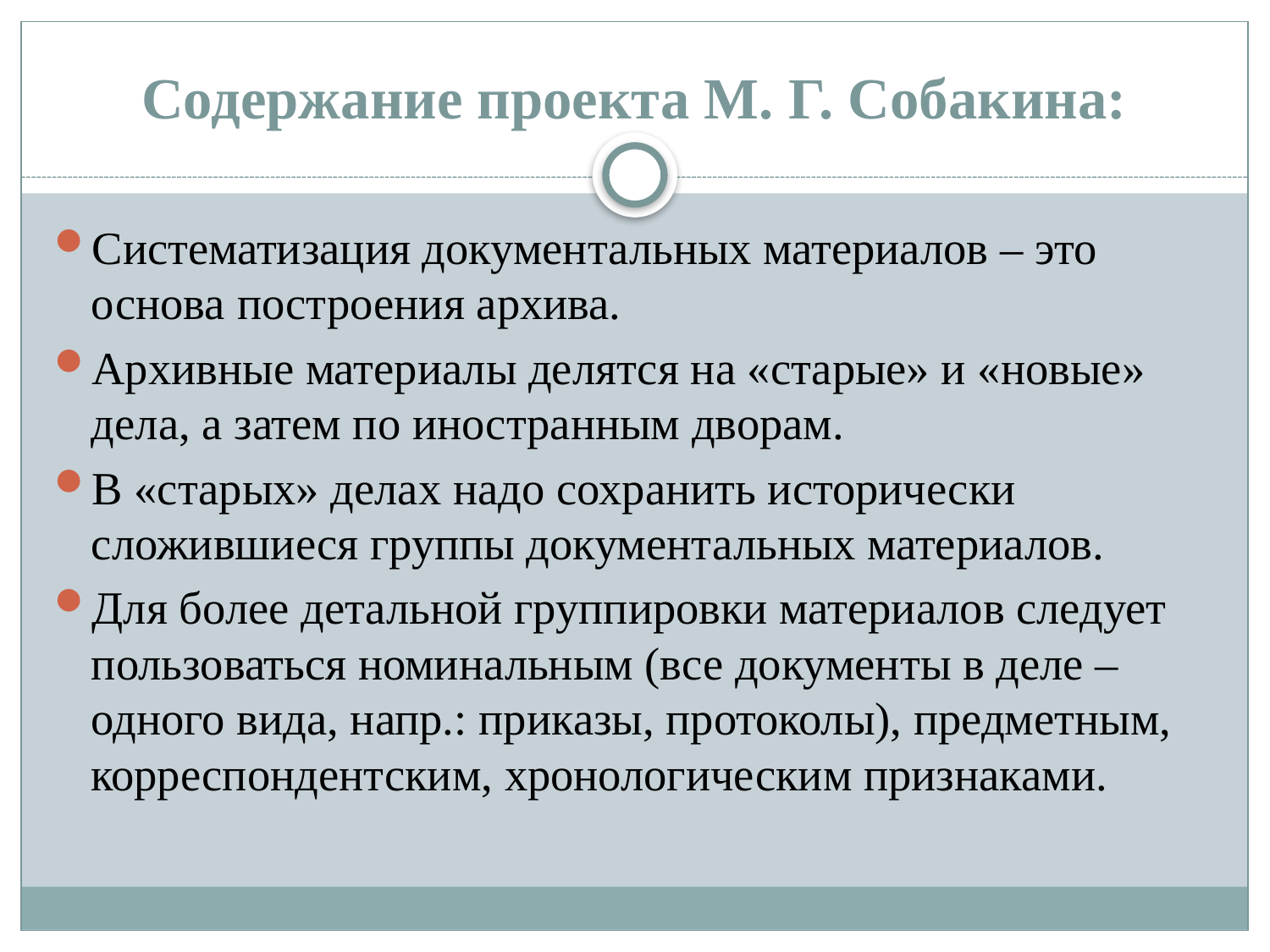

# Содержание проекта М. Г. Собакина:
Систематизация документальных материалов – это основа построения архива.
Архивные материалы делятся на «старые» и «новые» дела, а затем по иностранным дворам.
В «старых» делах надо сохранить исторически сложившиеся группы документальных материалов.
Для более детальной группировки материалов следует пользоваться номинальным (все документы в деле – одного вида, напр.: приказы, протоколы), предметным, корреспондентским, хронологическим признаками.